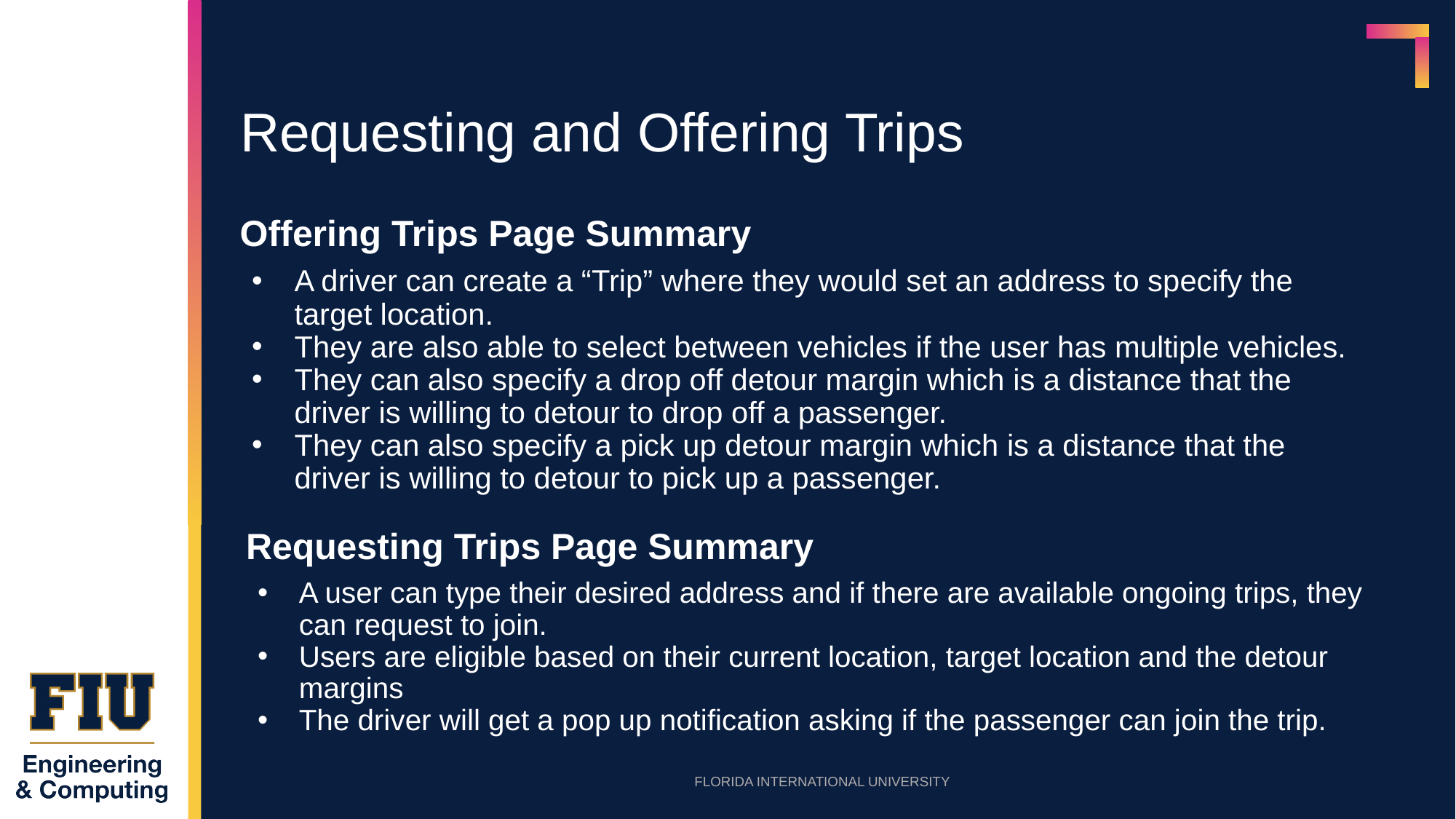

# Requesting and Offering Trips
Offering Trips Page Summary
A driver can create a “Trip” where they would set an address to specify the target location.
They are also able to select between vehicles if the user has multiple vehicles.
They can also specify a drop off detour margin which is a distance that the driver is willing to detour to drop off a passenger.
They can also specify a pick up detour margin which is a distance that the driver is willing to detour to pick up a passenger.
Requesting Trips Page Summary
A user can type their desired address and if there are available ongoing trips, they can request to join.
Users are eligible based on their current location, target location and the detour margins
The driver will get a pop up notification asking if the passenger can join the trip.